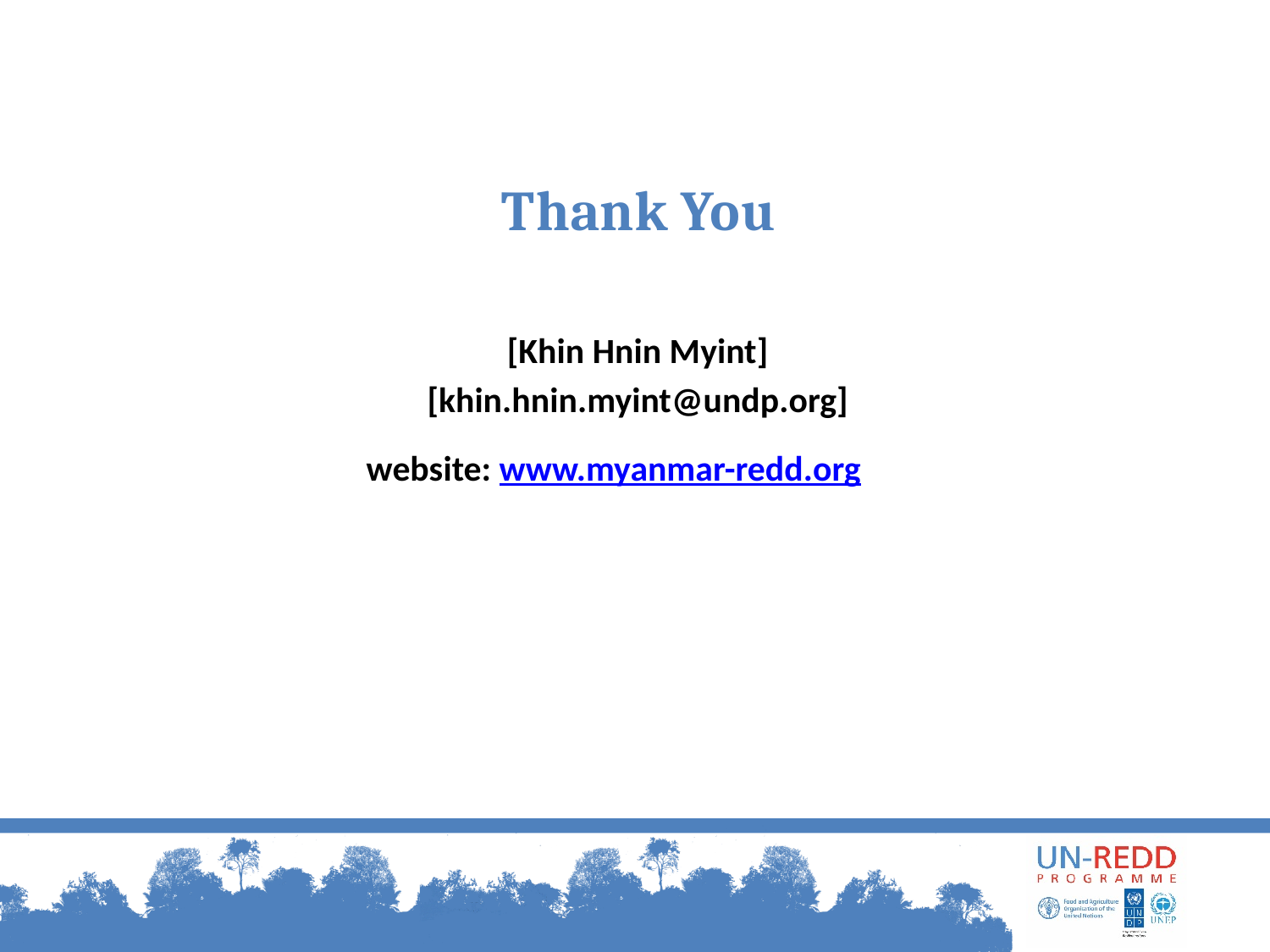

Thank You

[Khin Hnin Myint]
[khin.hnin.myint@undp.org]

website: www.myanmar-redd.org